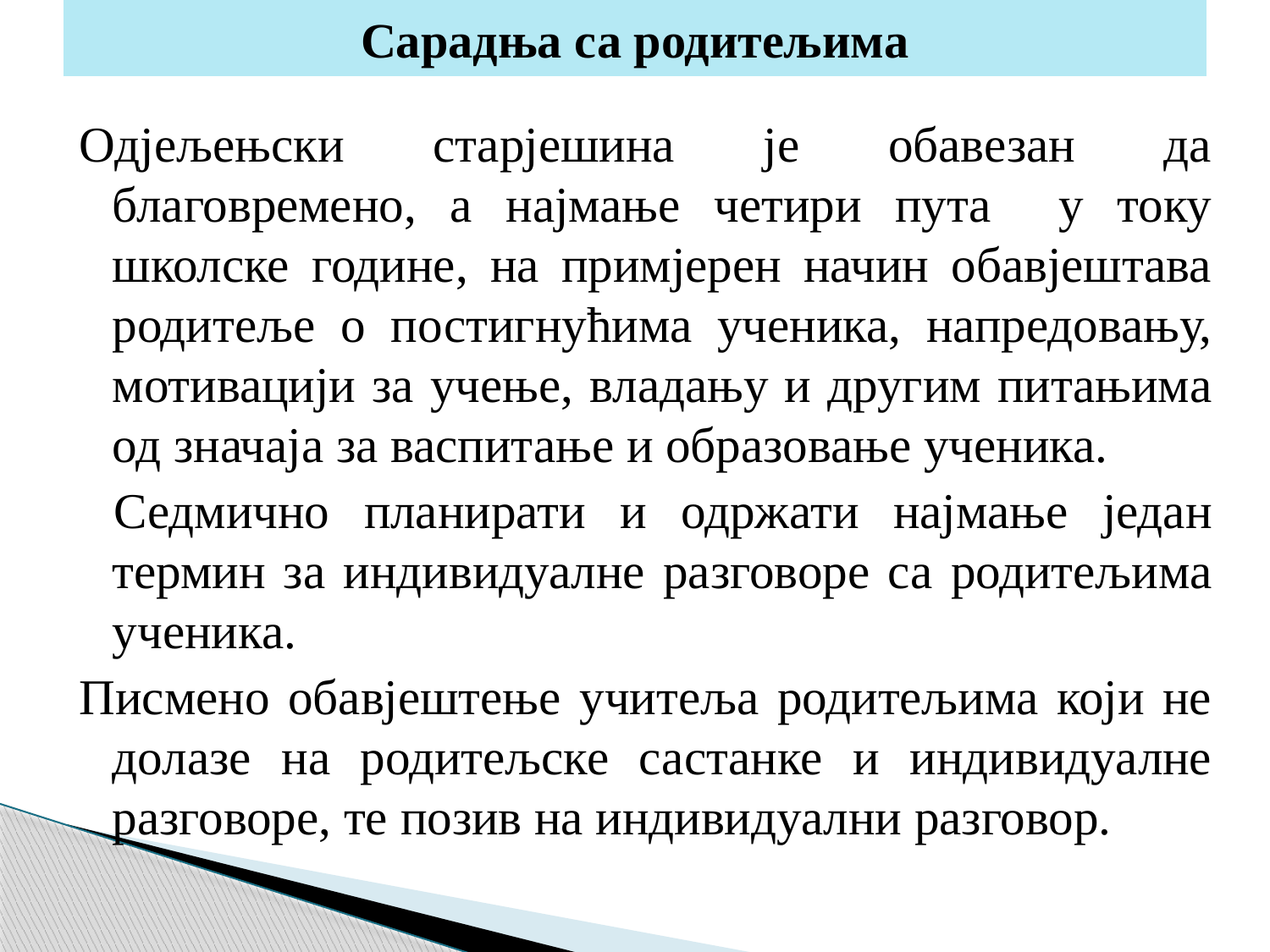

# Сарадња са родитељима
Одјељењски старјешина је обавезан да благовремено, а најмање четири пута  у току школске године, на примјерен начин обавјештава родитеље о постигнућима ученика, напредовању, мотивацији за учење, владању и другим питањима од значаја за васпитање и образовање ученика.
 Седмично планирати и одржати најмање један термин за индивидуалне разговоре са родитељима ученика.
Писмено обавјештење учитеља родитељима који не долазе на родитељске састанке и индивидуалне разговоре, те позив на индивидуални разговор.